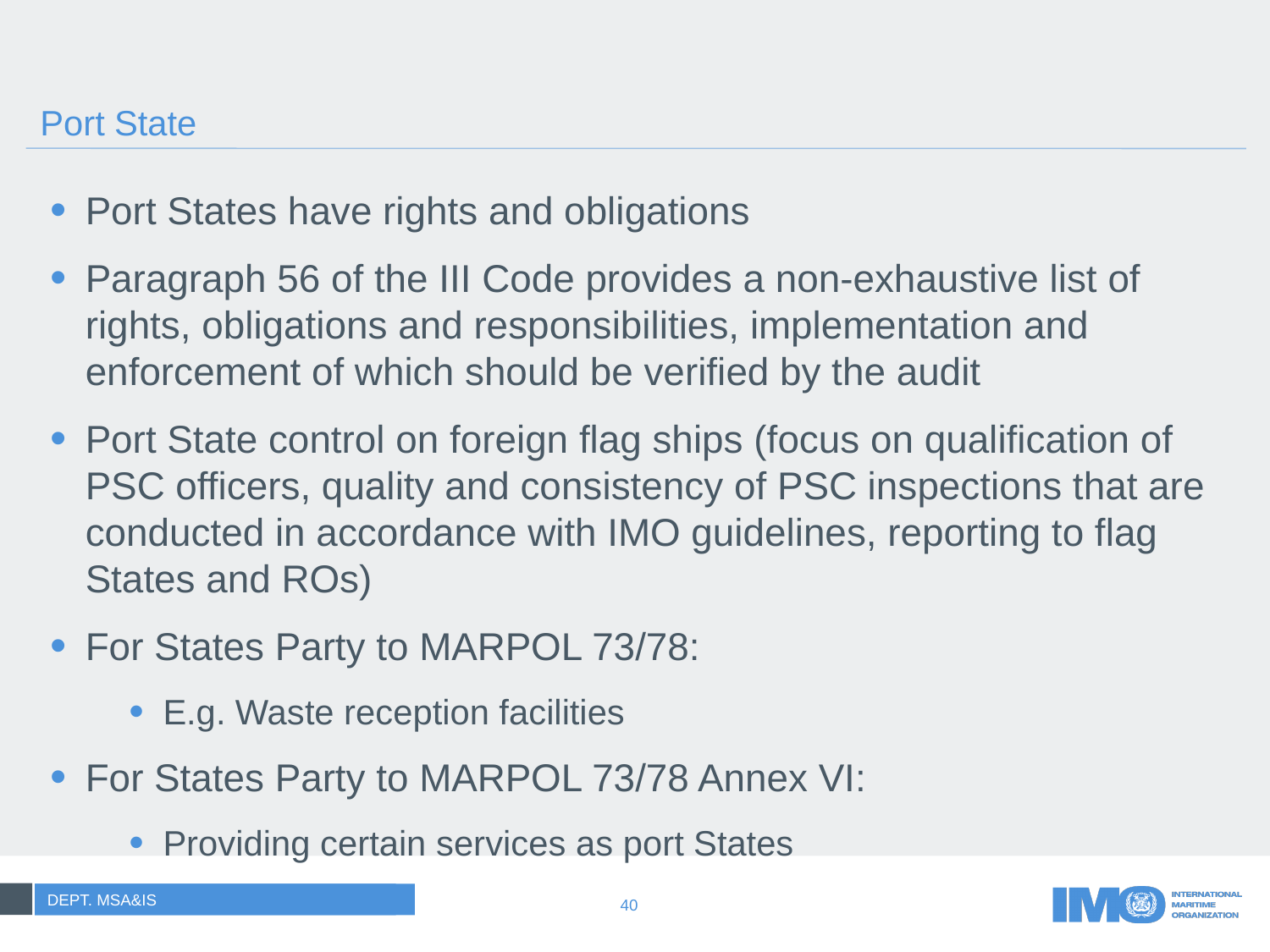

# Port State
Port States have rights and obligations
Paragraph 56 of the III Code provides a non-exhaustive list of rights, obligations and responsibilities, implementation and enforcement of which should be verified by the audit
Port State control on foreign flag ships (focus on qualification of PSC officers, quality and consistency of PSC inspections that are conducted in accordance with IMO guidelines, reporting to flag States and ROs)
For States Party to MARPOL 73/78:
E.g. Waste reception facilities
For States Party to MARPOL 73/78 Annex VI:
Providing certain services as port States